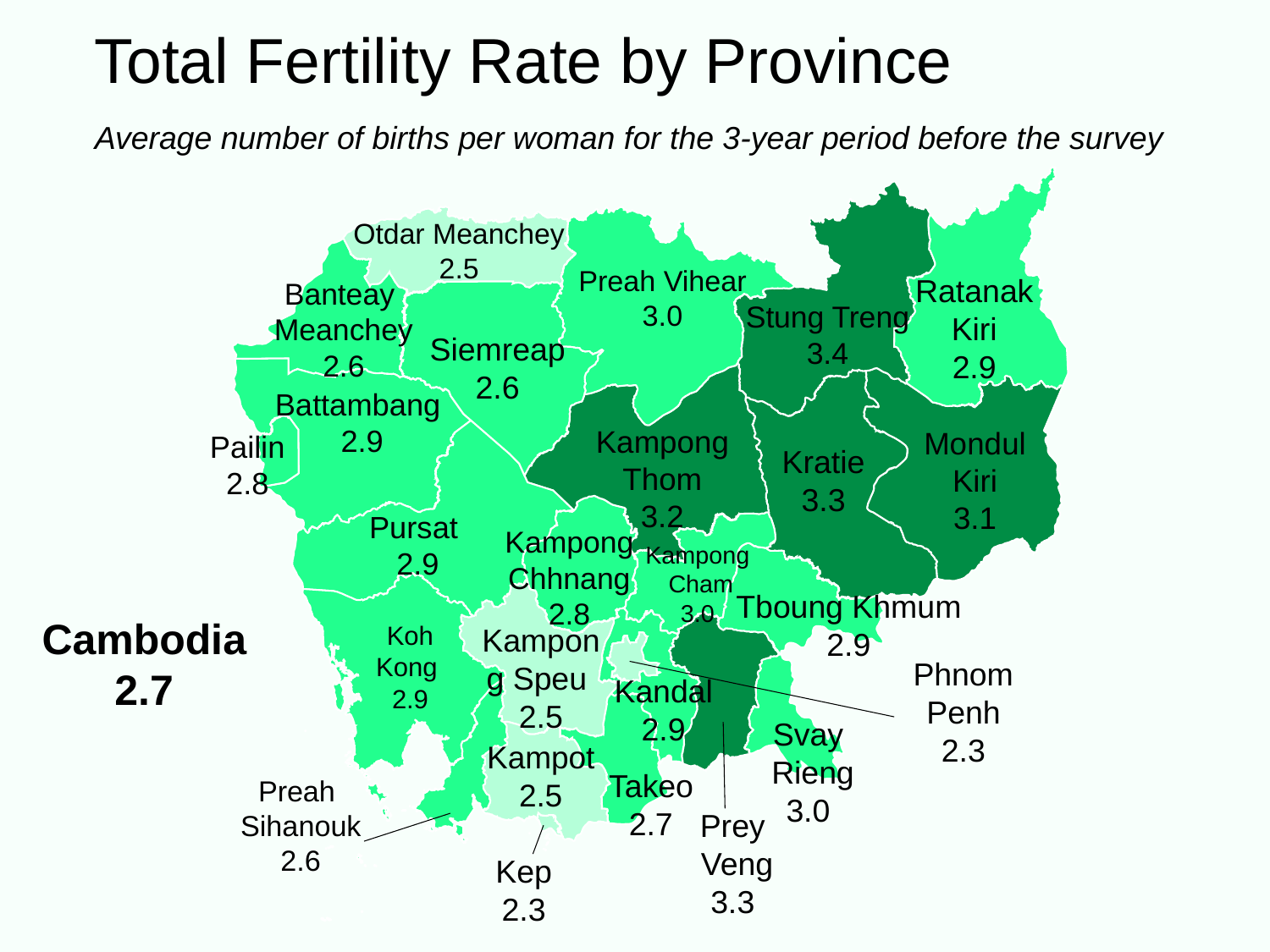

Total Fertility Rate by Province

Average number of births per woman for the 3-year period before the survey

Otdar Meanchey
2.5
Preah Vihear
3.0
Ratanak
Kiri
2.9
Banteay
Meanchey
2.6
Stung Treng
3.4
Siemreap
2.6
Battambang
2.9
Kampong Thom
3.2
Mondul Kiri
3.1
Kratie
3.3
Pailin
2.8
Pursat
2.9
Kampong
Chhnang
2.8
Kampong
 Cham
3.0
Cambodia
2.7
Tboung Khmum
2.9
Koh Kong
2.9
Kampong Speu
2.5
Kandal
2.9
Phnom Penh
2.3
Svay
 Rieng
3.0
Kampot
2.5
Takeo
2.7
Preah
Sihanouk
2.6
Prey
 Veng
3.3
Kep
2.3